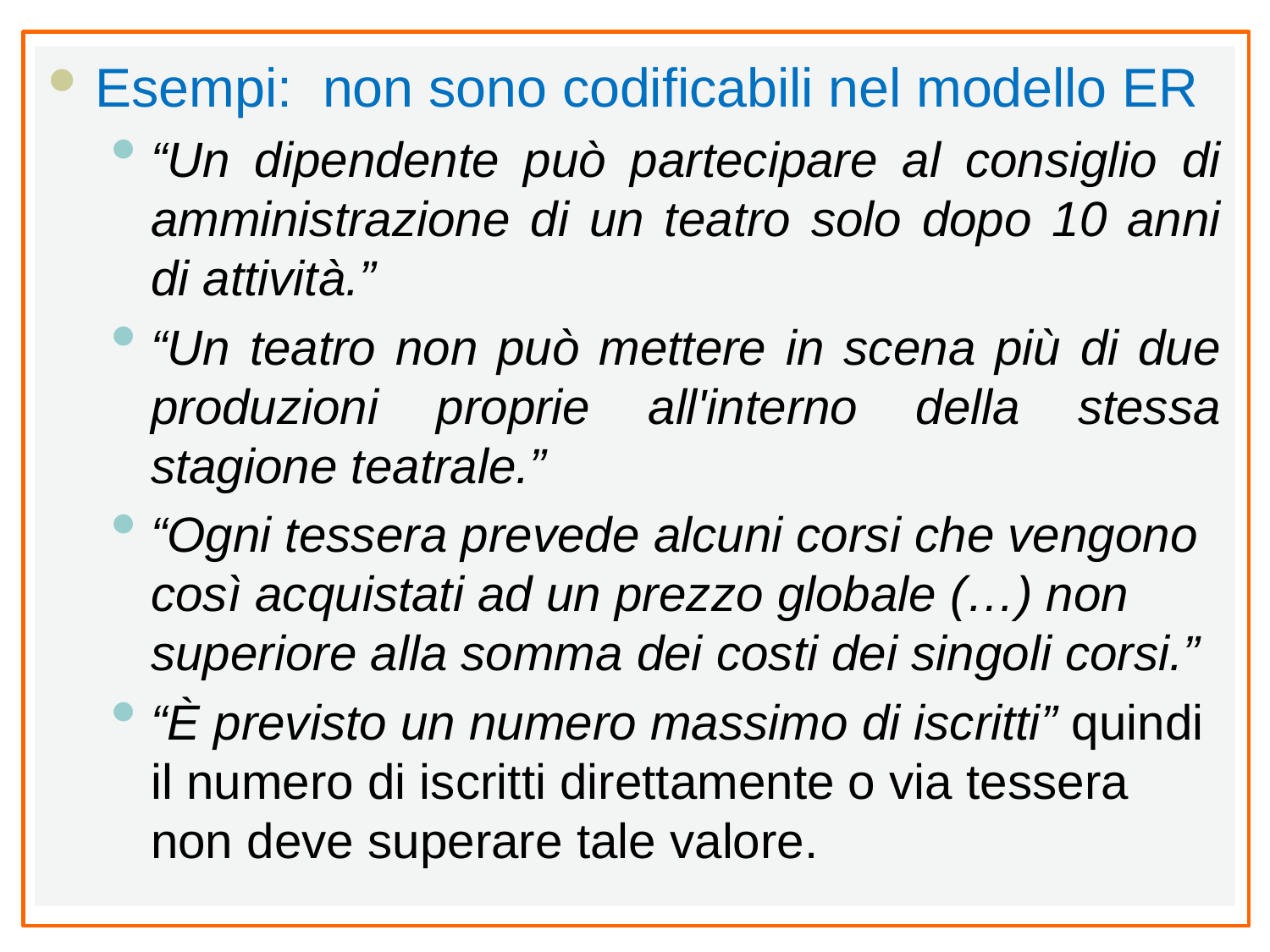

Esempi:  non sono codificabili nel modello ER
“Un dipendente può partecipare al consiglio di amministrazione di un teatro solo dopo 10 anni di attività.”
“Un teatro non può mettere in scena più di due produzioni proprie all'interno della stessa stagione teatrale.”
“Ogni tessera prevede alcuni corsi che vengono così acquistati ad un prezzo globale (…) non superiore alla somma dei costi dei singoli corsi.”
“È previsto un numero massimo di iscritti” quindi il numero di iscritti direttamente o via tessera non deve superare tale valore.